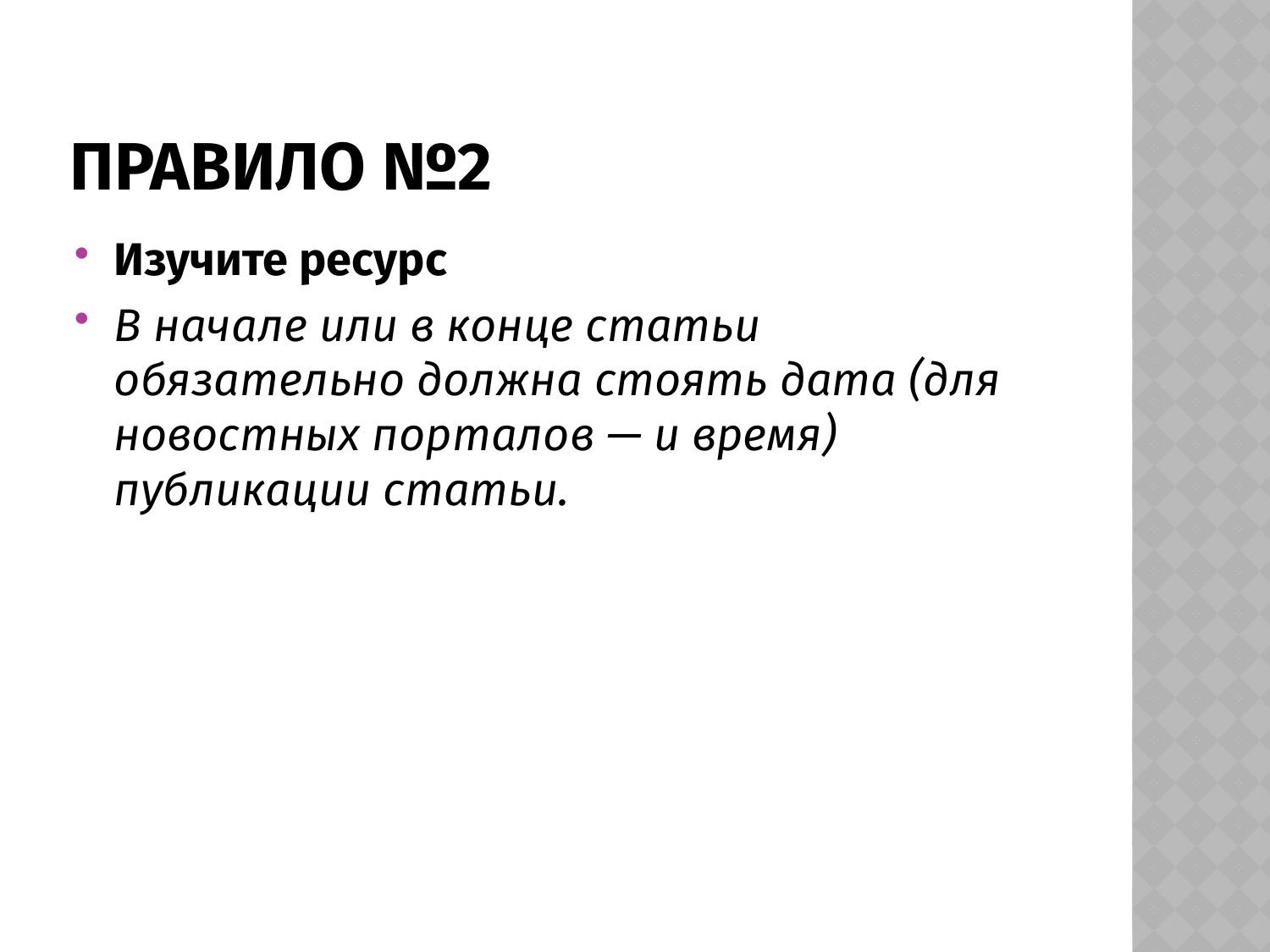

# Правило №2
Изучите ресурс
В начале или в конце статьи обязательно должна стоять дата (для новостных порталов — и время) публикации статьи.